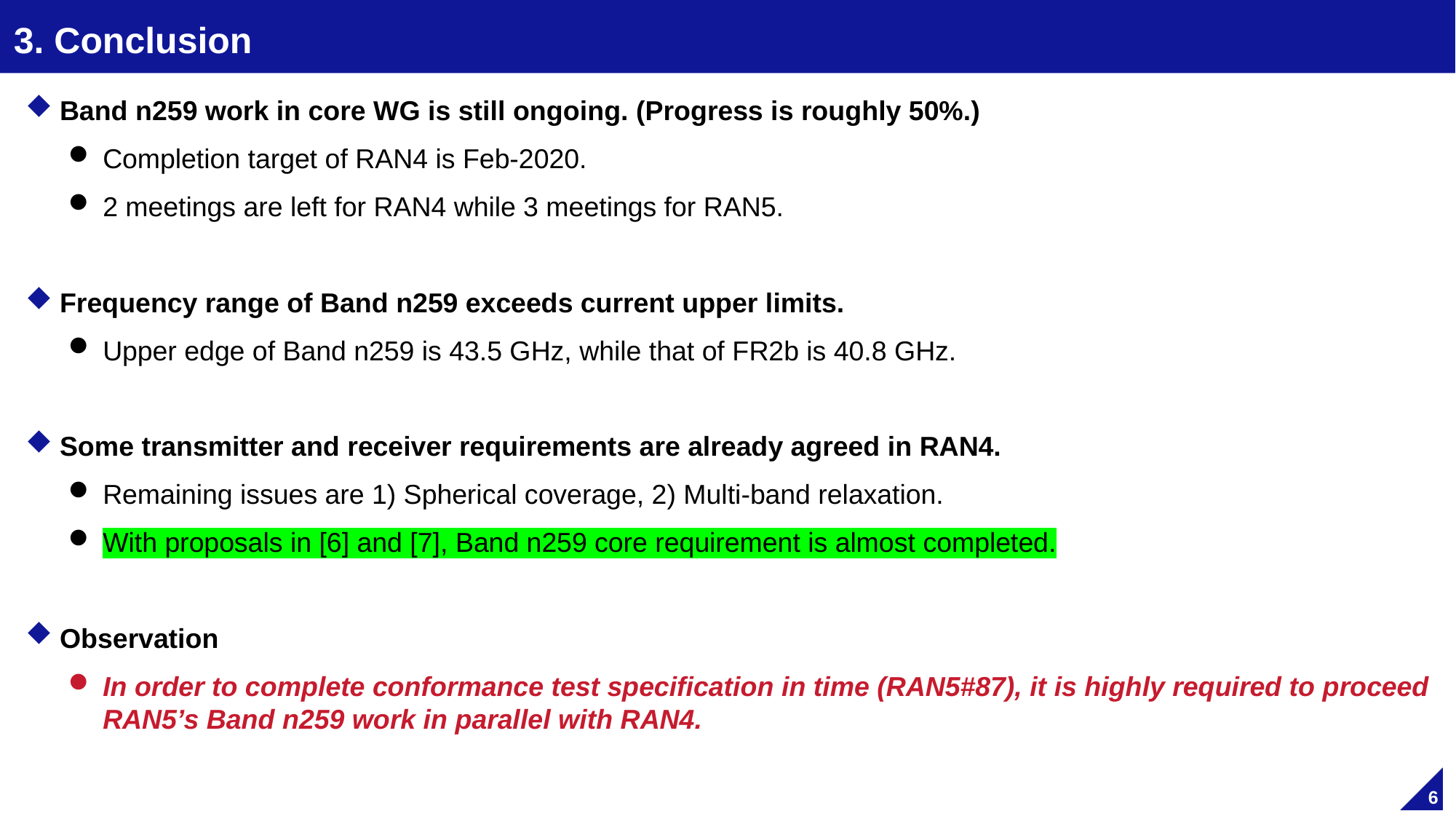

# 3. Conclusion
Band n259 work in core WG is still ongoing. (Progress is roughly 50%.)
Completion target of RAN4 is Feb-2020.
2 meetings are left for RAN4 while 3 meetings for RAN5.

Frequency range of Band n259 exceeds current upper limits.
Upper edge of Band n259 is 43.5 GHz, while that of FR2b is 40.8 GHz.

Some transmitter and receiver requirements are already agreed in RAN4.
Remaining issues are 1) Spherical coverage, 2) Multi-band relaxation.
With proposals in [6] and [7], Band n259 core requirement is almost completed.

Observation
In order to complete conformance test specification in time (RAN5#87), it is highly required to proceed RAN5’s Band n259 work in parallel with RAN4.
6